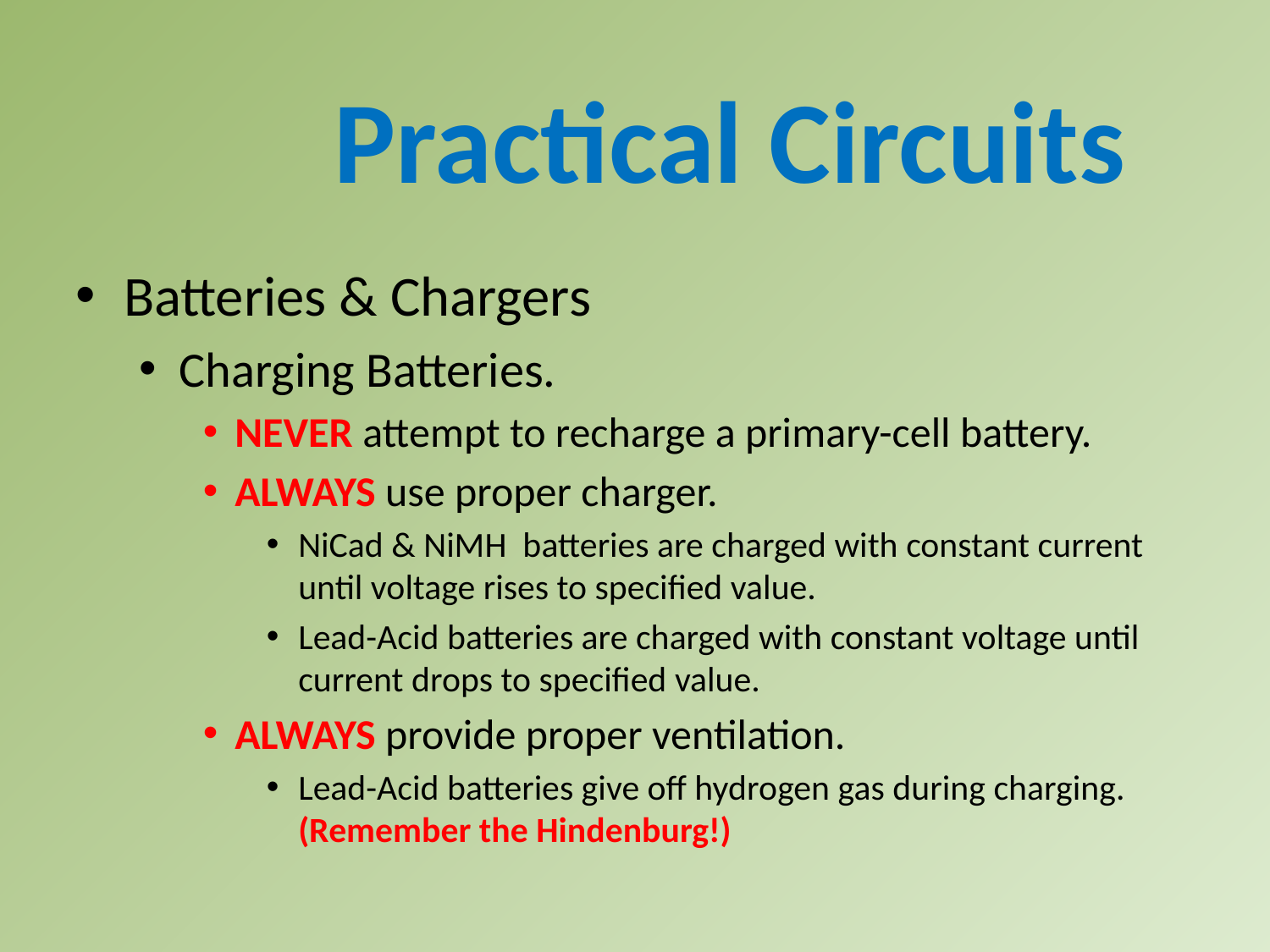

Practical Circuits
Batteries & Chargers
Charging Batteries.
NEVER attempt to recharge a primary-cell battery.
ALWAYS use proper charger.
NiCad & NiMH  batteries are charged with constant current until voltage rises to specified value.
Lead-Acid batteries are charged with constant voltage until current drops to specified value.
ALWAYS provide proper ventilation.
Lead-Acid batteries give off hydrogen gas during charging.   (Remember the Hindenburg!)